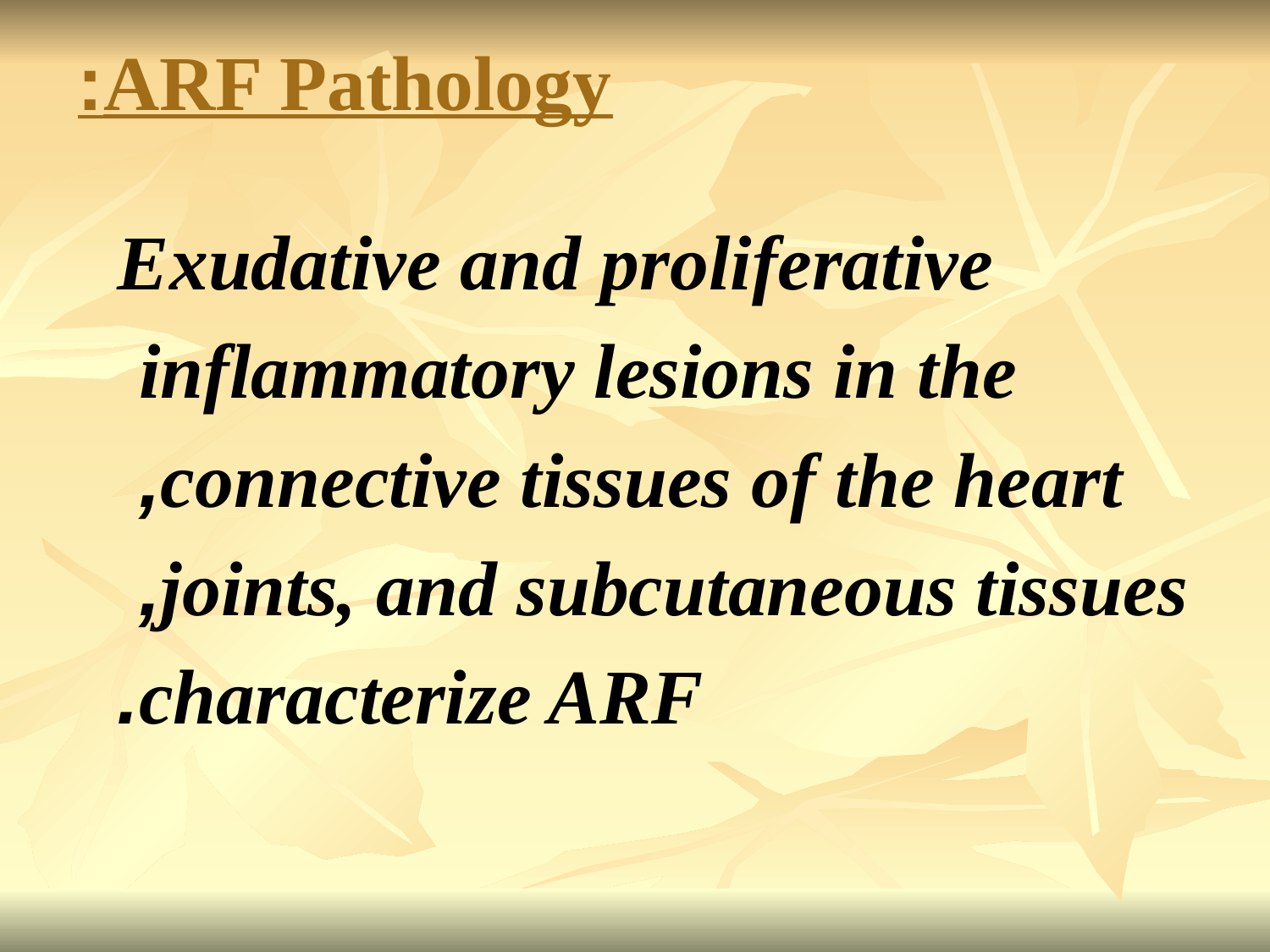

# ARF Pathology:
Exudative and proliferative
inflammatory lesions in the
connective tissues of the heart,
joints, and subcutaneous tissues,
characterize ARF.